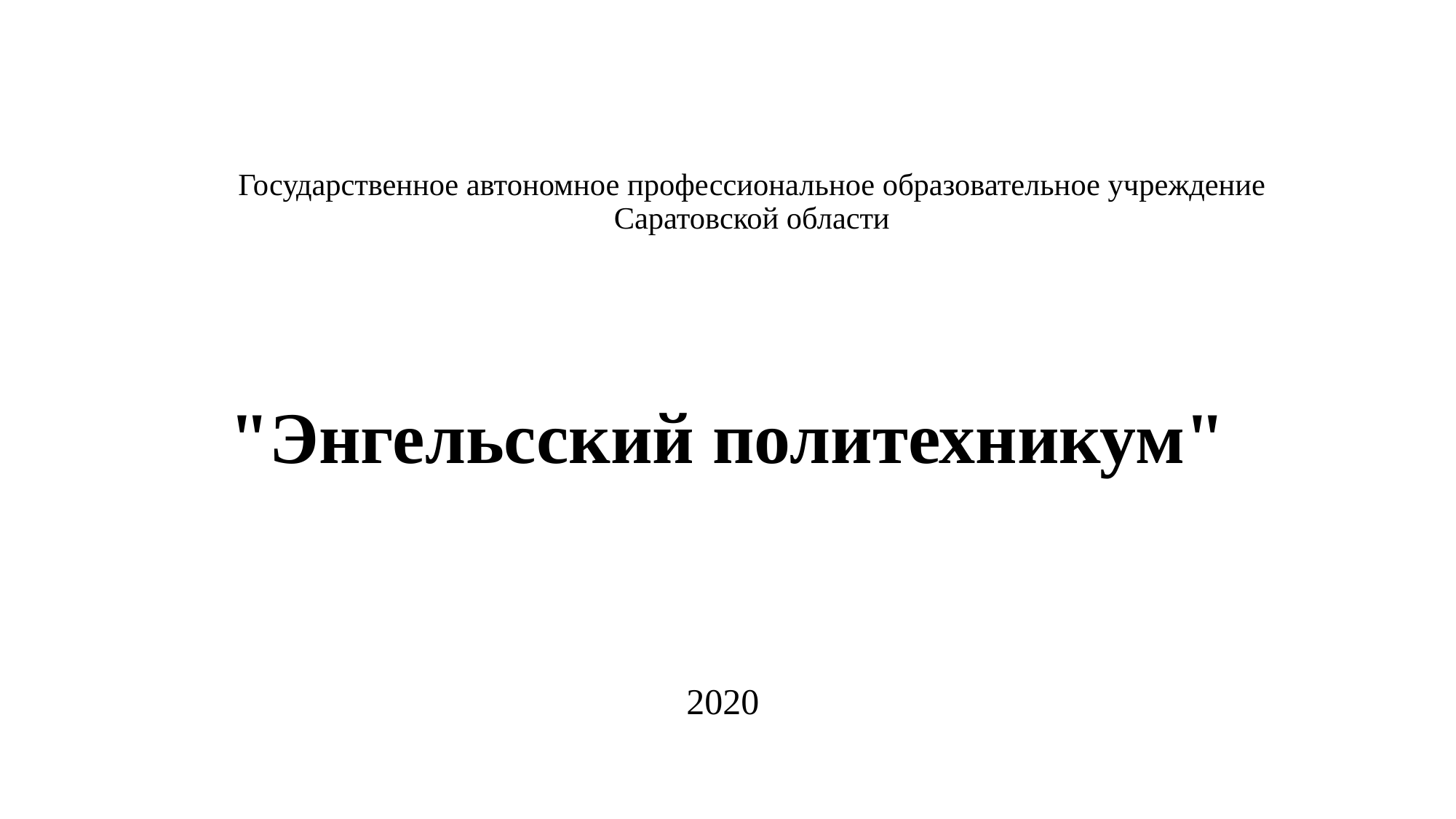

Государственное автономное профессиональное образовательное учреждение Саратовской области
# "Энгельсский политехникум"
2020